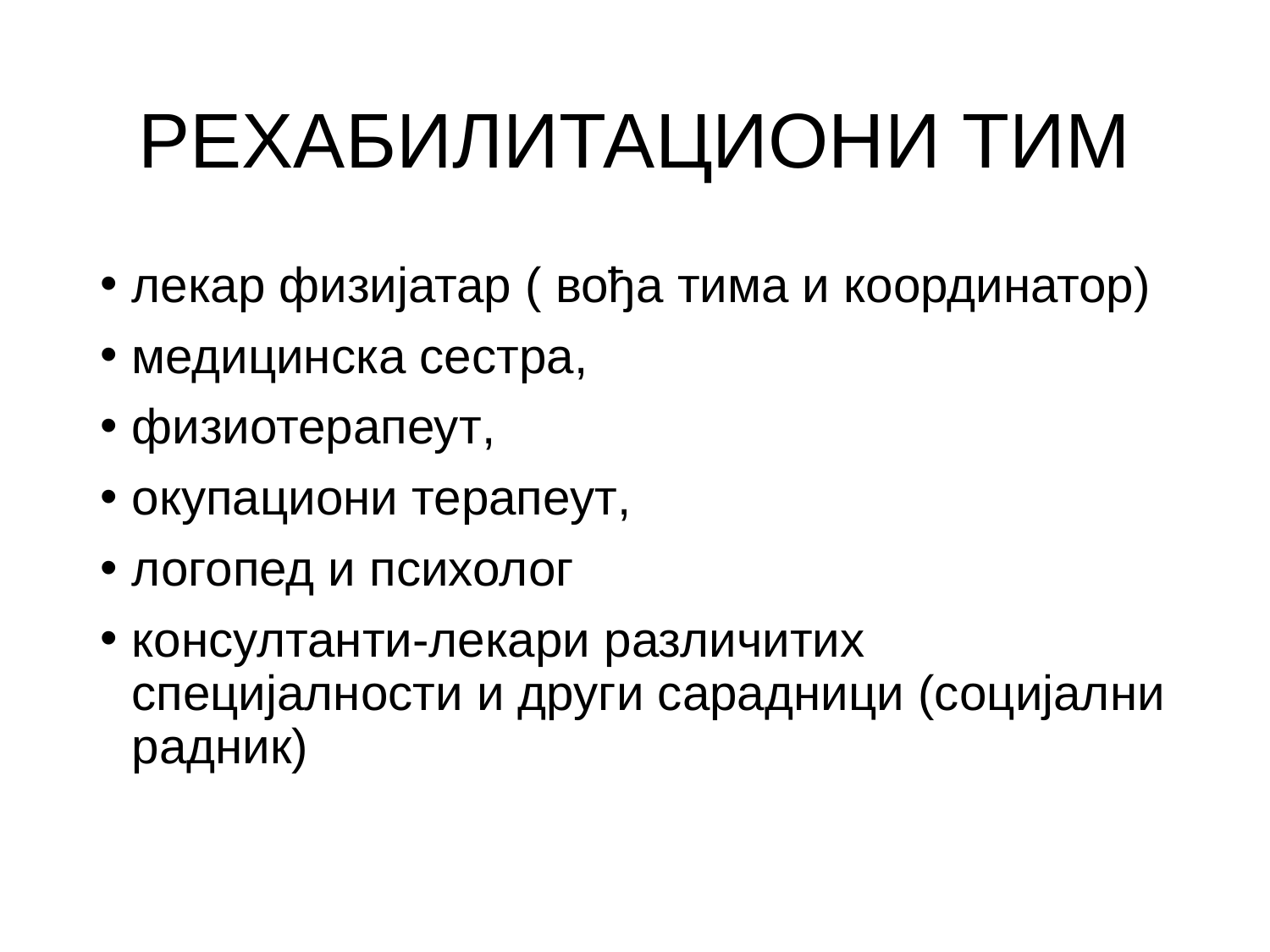

# РЕХАБИЛИТАЦИОНИ ТИМ
лекар физијатар ( вођа тима и координатор)
медицинска сестра,
физиотерапеут,
окупациони терапеут,
логопед и психолог
консултанти-лекари различитих специјалности и други сарадници (социјални радник)